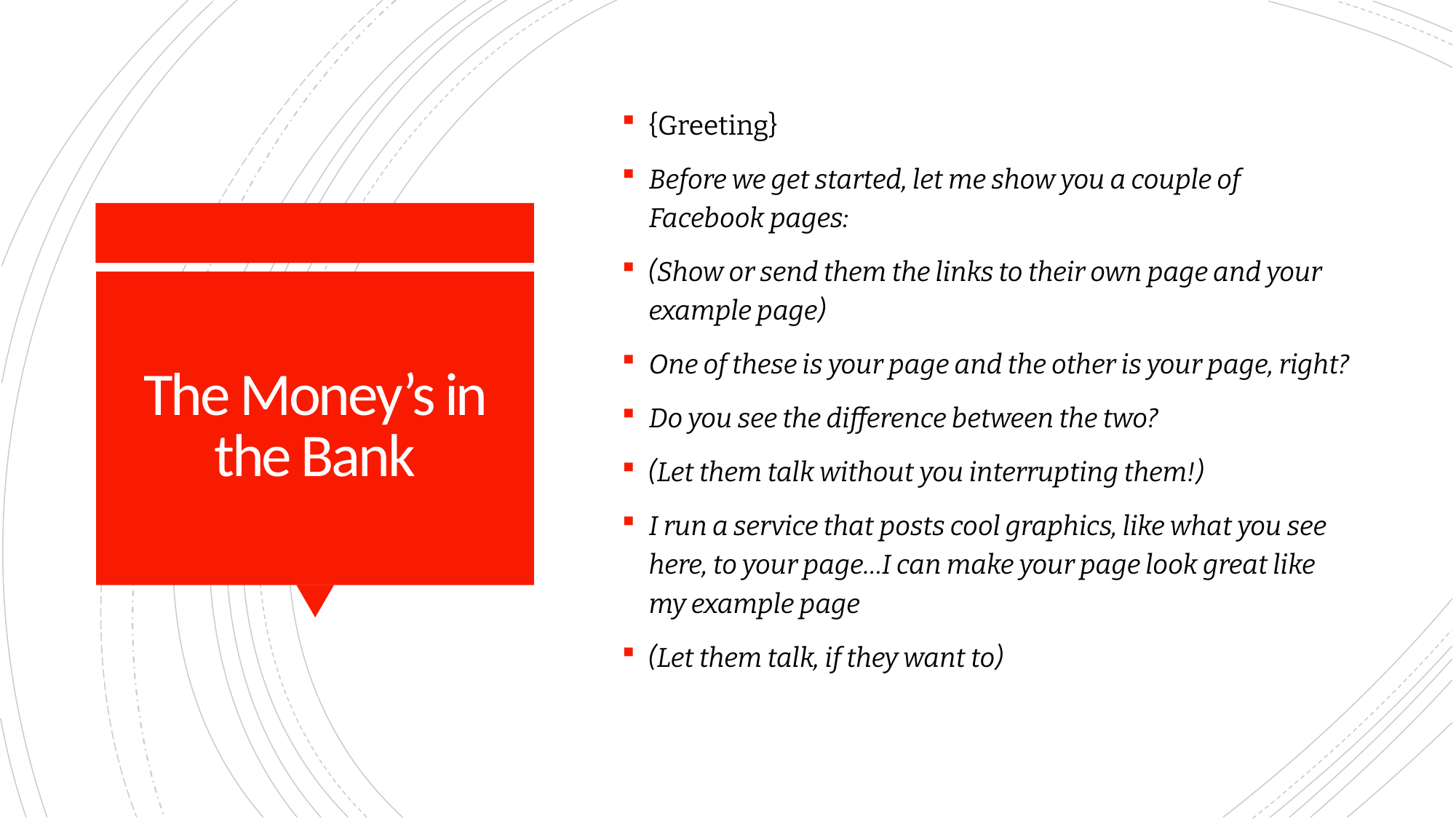

{Greeting}
Before we get started, let me show you a couple of Facebook pages:
(Show or send them the links to their own page and your example page)
One of these is your page and the other is your page, right?
Do you see the difference between the two?
(Let them talk without you interrupting them!)
I run a service that posts cool graphics, like what you see here, to your page…I can make your page look great like my example page
(Let them talk, if they want to)

# The Money’s in the Bank